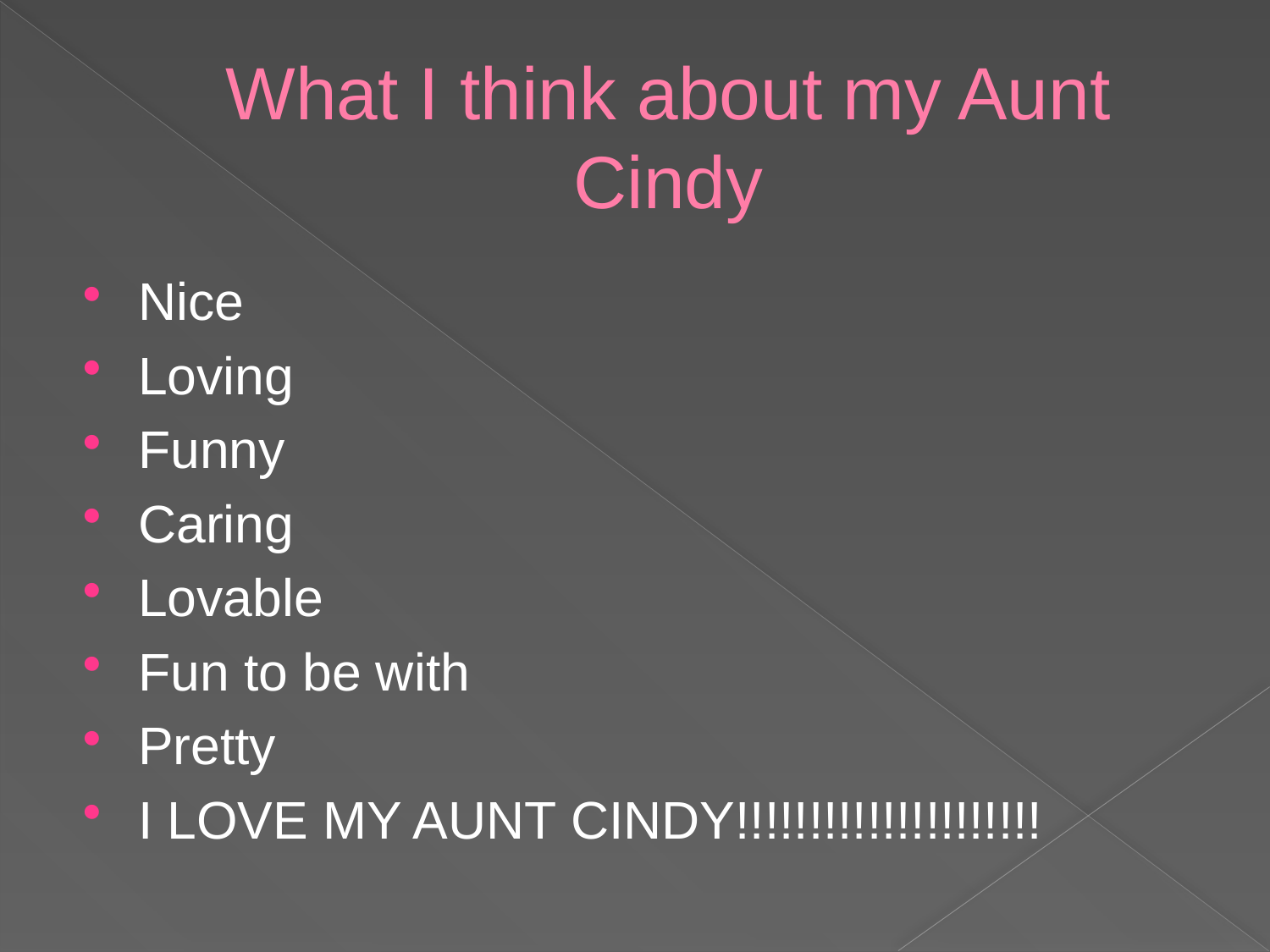

# What I think about my Aunt Cindy
Nice
Loving
Funny
Caring
Lovable
Fun to be with
Pretty
I LOVE MY AUNT CINDY!!!!!!!!!!!!!!!!!!!!!